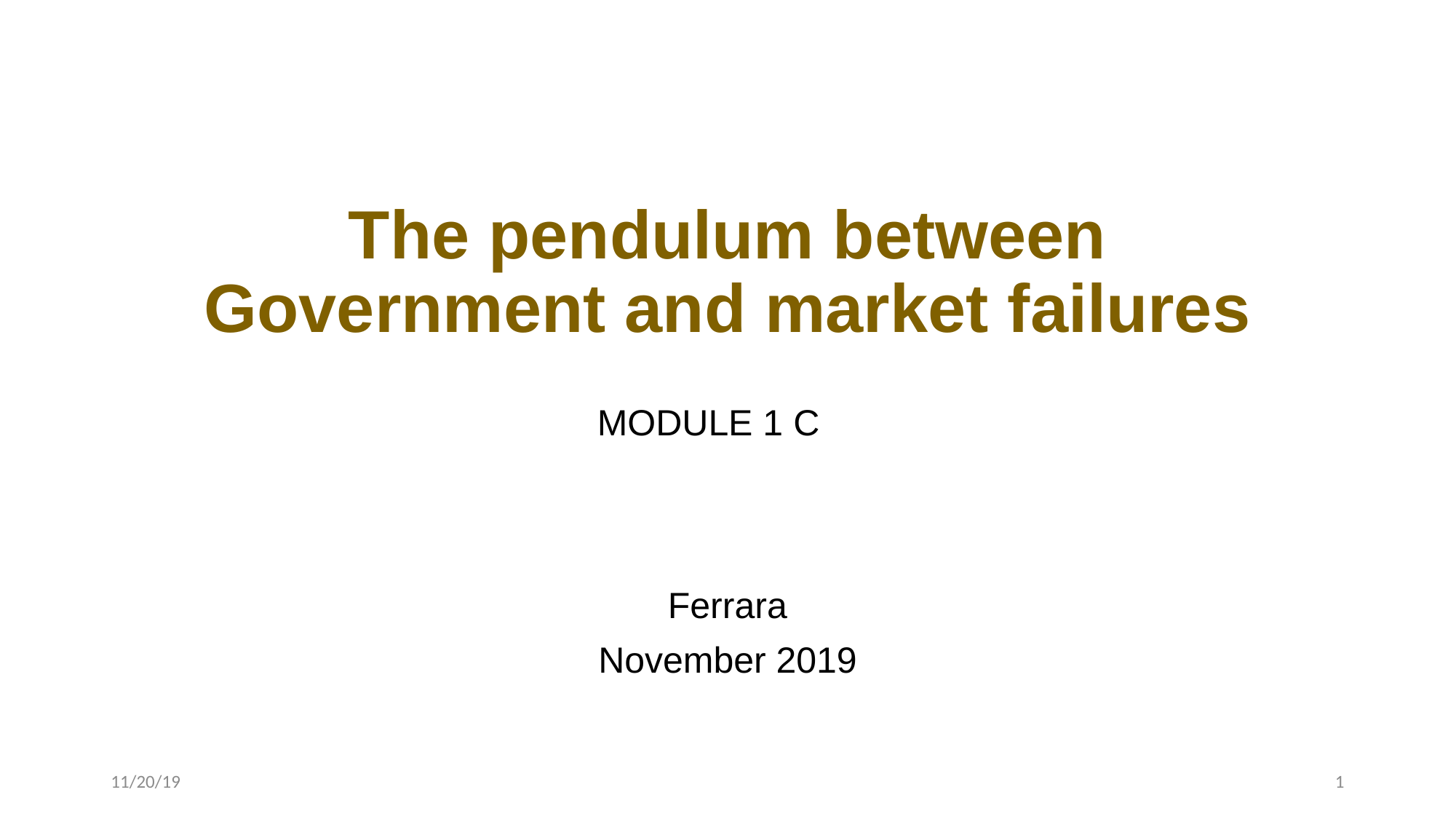

# The pendulum between Government and market failures
MODULE 1 C

Ferrara
November 2019
11/20/19

1